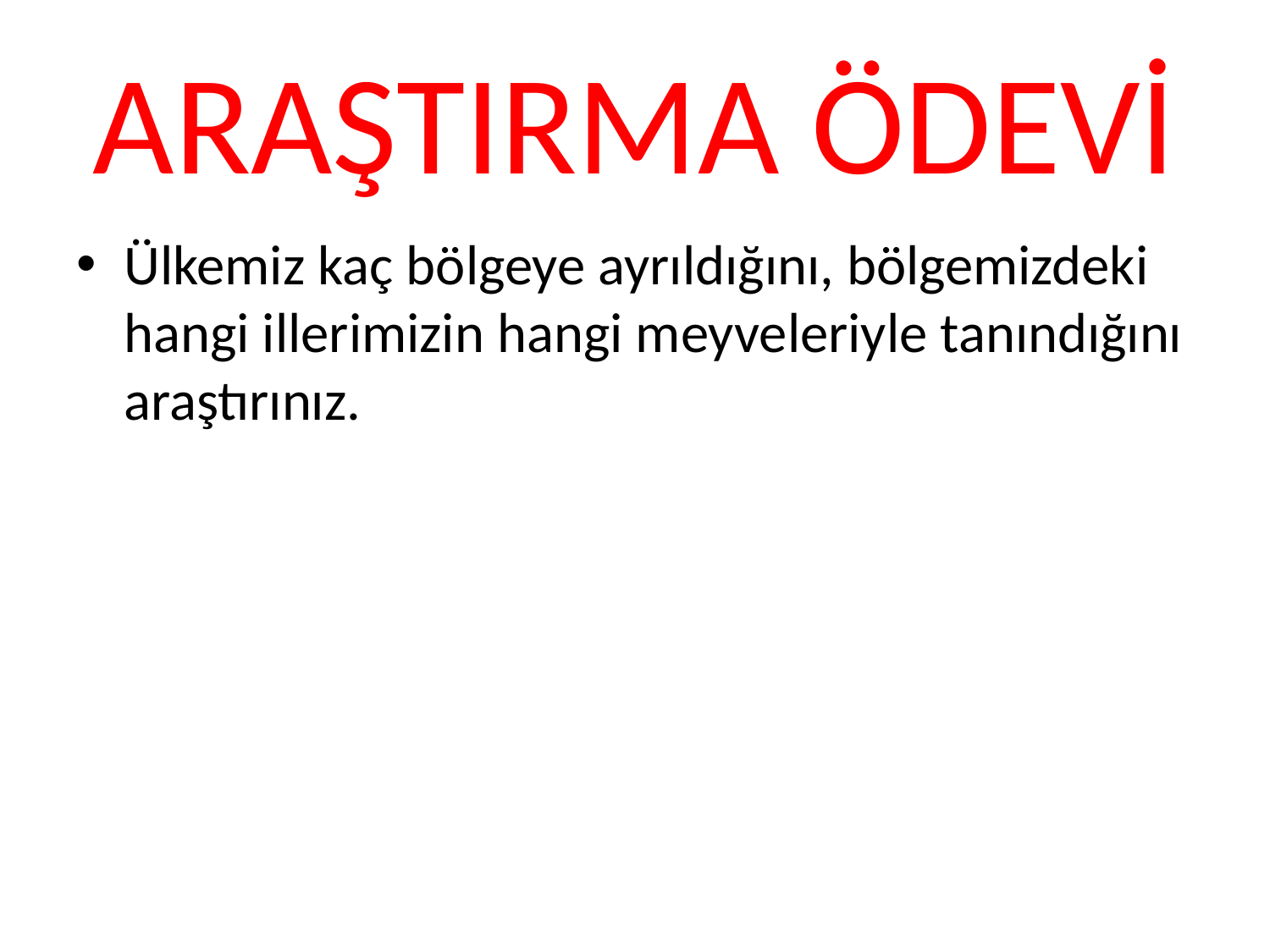

# ARAŞTIRMA ÖDEVİ
Ülkemiz kaç bölgeye ayrıldığını, bölgemizdeki hangi illerimizin hangi meyveleriyle tanındığını araştırınız.